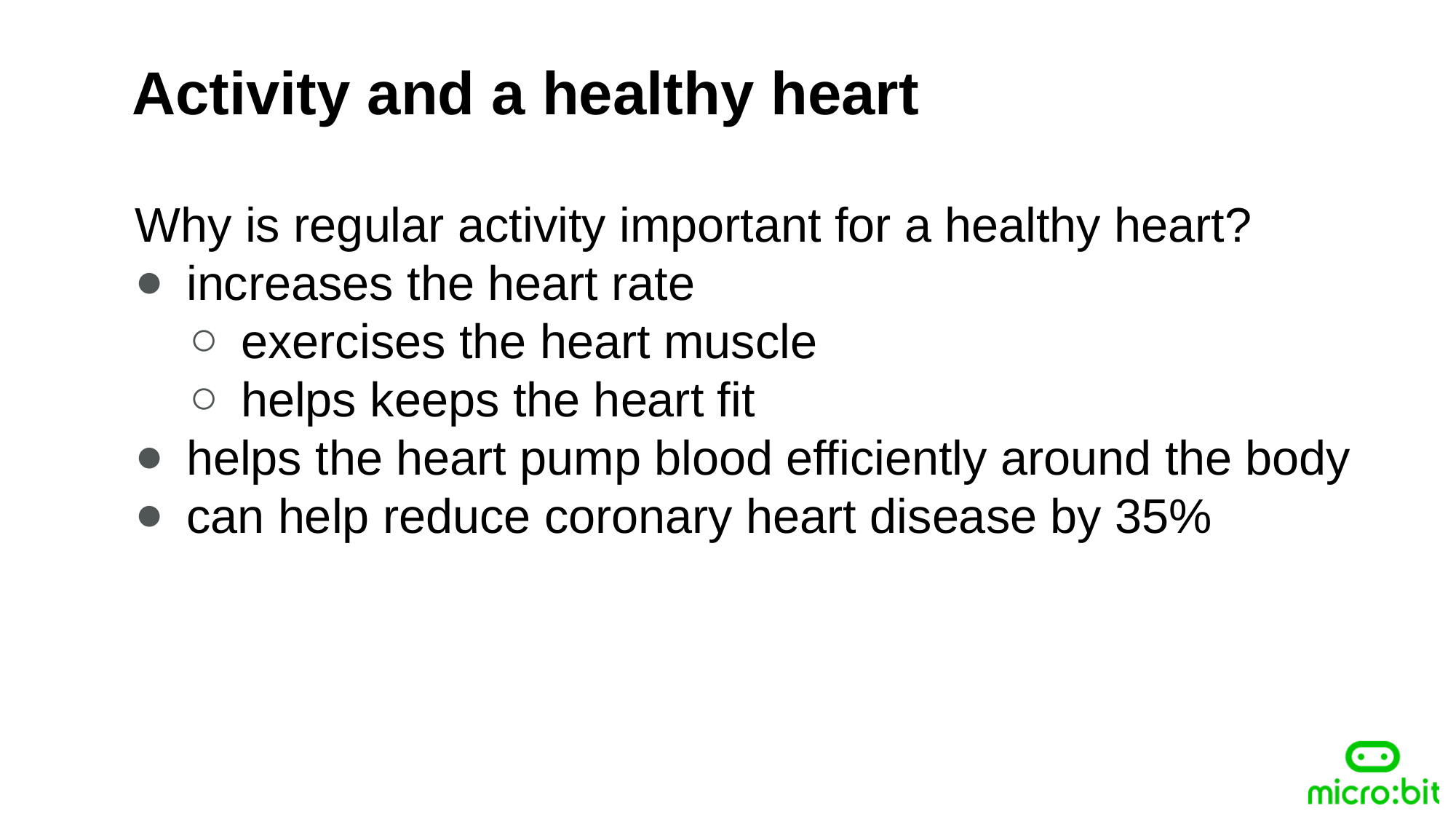

Activity and a healthy heart

Why is regular activity important for a healthy heart?
increases the heart rate
exercises the heart muscle
helps keeps the heart fit
helps the heart pump blood efficiently around the body
can help reduce coronary heart disease by 35%